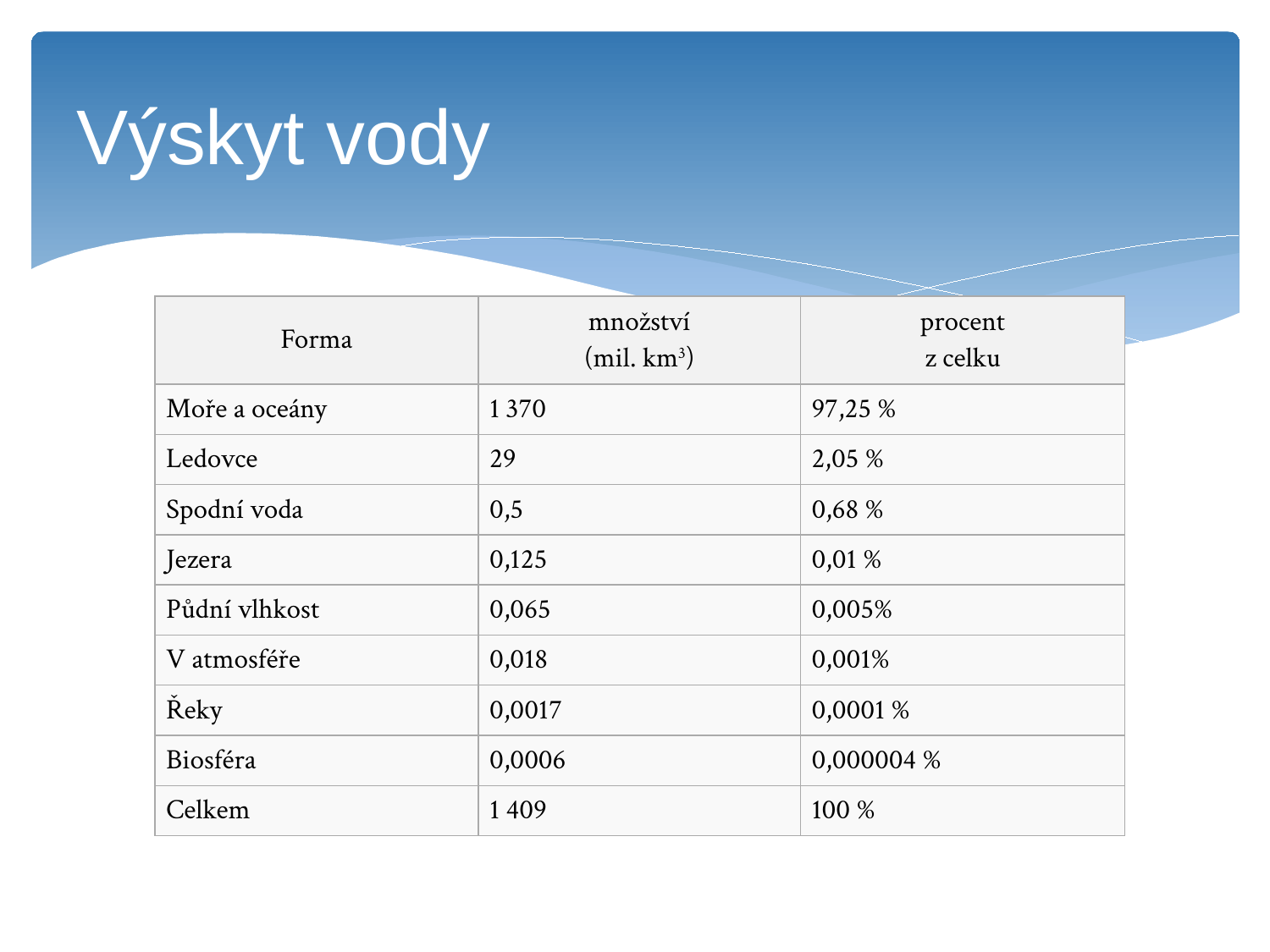

# Výskyt vody
| Forma | množství (mil. km3) | procent z celku |
| --- | --- | --- |
| Moře a oceány | 1 370 | 97,25 % |
| Ledovce | 29 | 2,05 % |
| Spodní voda | 0,5 | 0,68 % |
| Jezera | 0,125 | 0,01 % |
| Půdní vlhkost | 0,065 | 0,005% |
| V atmosféře | 0,018 | 0,001% |
| Řeky | 0,0017 | 0,0001 % |
| Biosféra | 0,0006 | 0,000004 % |
| Celkem | 1 409 | 100 % |